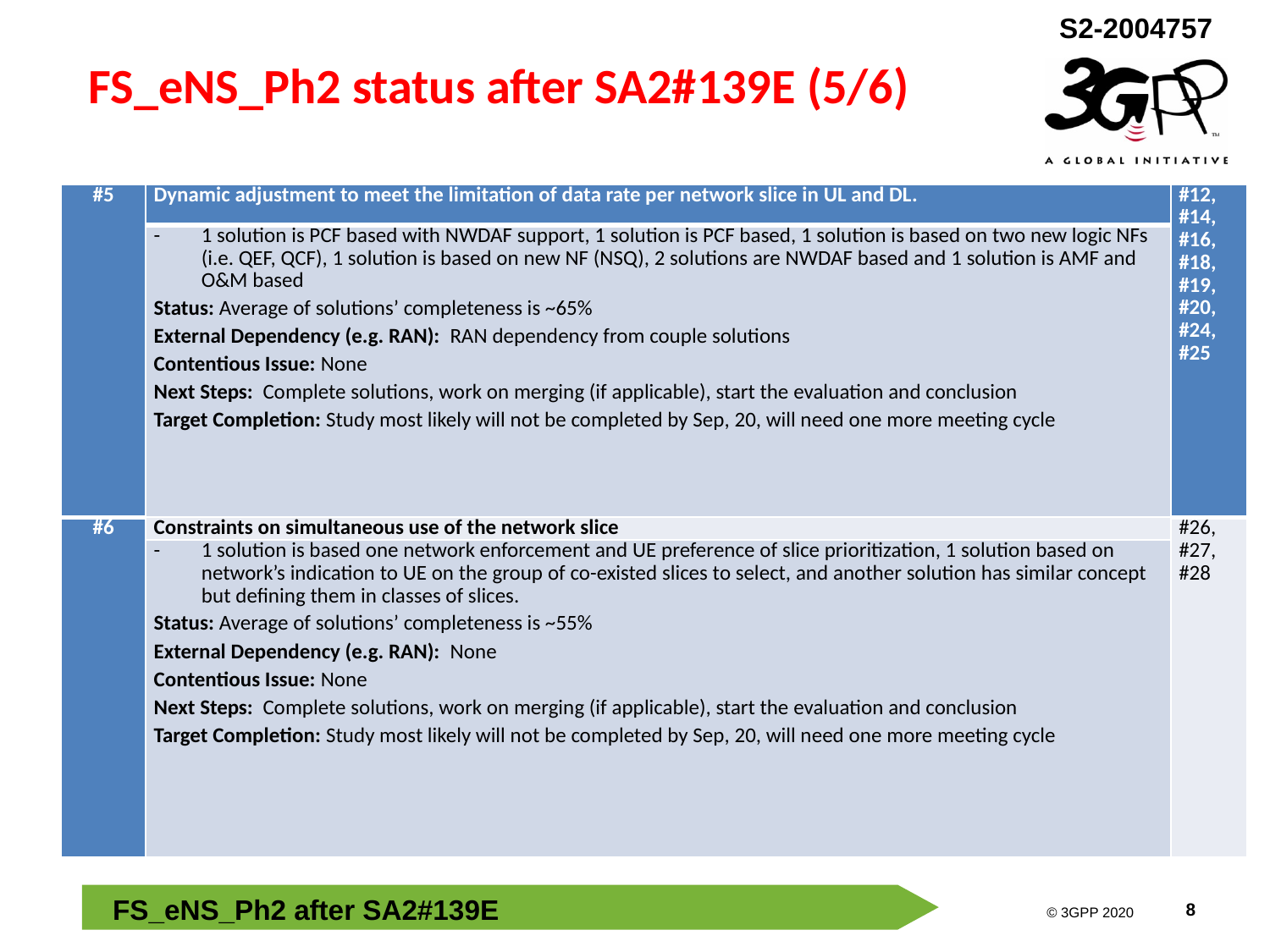

# FS_eNS_Ph2 status after SA2#139E (5/6)
| #5 | Dynamic adjustment to meet the limitation of data rate per network slice in UL and DL. | #12, #14, #16, #18, #19, #20, #24, #25 |
| --- | --- | --- |
|  | 1 solution is PCF based with NWDAF support, 1 solution is PCF based, 1 solution is based on two new logic NFs (i.e. QEF, QCF), 1 solution is based on new NF (NSQ), 2 solutions are NWDAF based and 1 solution is AMF and O&M based Status: Average of solutions’ completeness is ~65% External Dependency (e.g. RAN): RAN dependency from couple solutions Contentious Issue: None Next Steps: Complete solutions, work on merging (if applicable), start the evaluation and conclusion Target Completion: Study most likely will not be completed by Sep, 20, will need one more meeting cycle |  |
| #6 | Constraints on simultaneous use of the network slice | #26, #27, #28 |
|  | 1 solution is based one network enforcement and UE preference of slice prioritization, 1 solution based on network’s indication to UE on the group of co-existed slices to select, and another solution has similar concept but defining them in classes of slices. Status: Average of solutions’ completeness is ~55% External Dependency (e.g. RAN): None Contentious Issue: None Next Steps: Complete solutions, work on merging (if applicable), start the evaluation and conclusion Target Completion: Study most likely will not be completed by Sep, 20, will need one more meeting cycle |  |